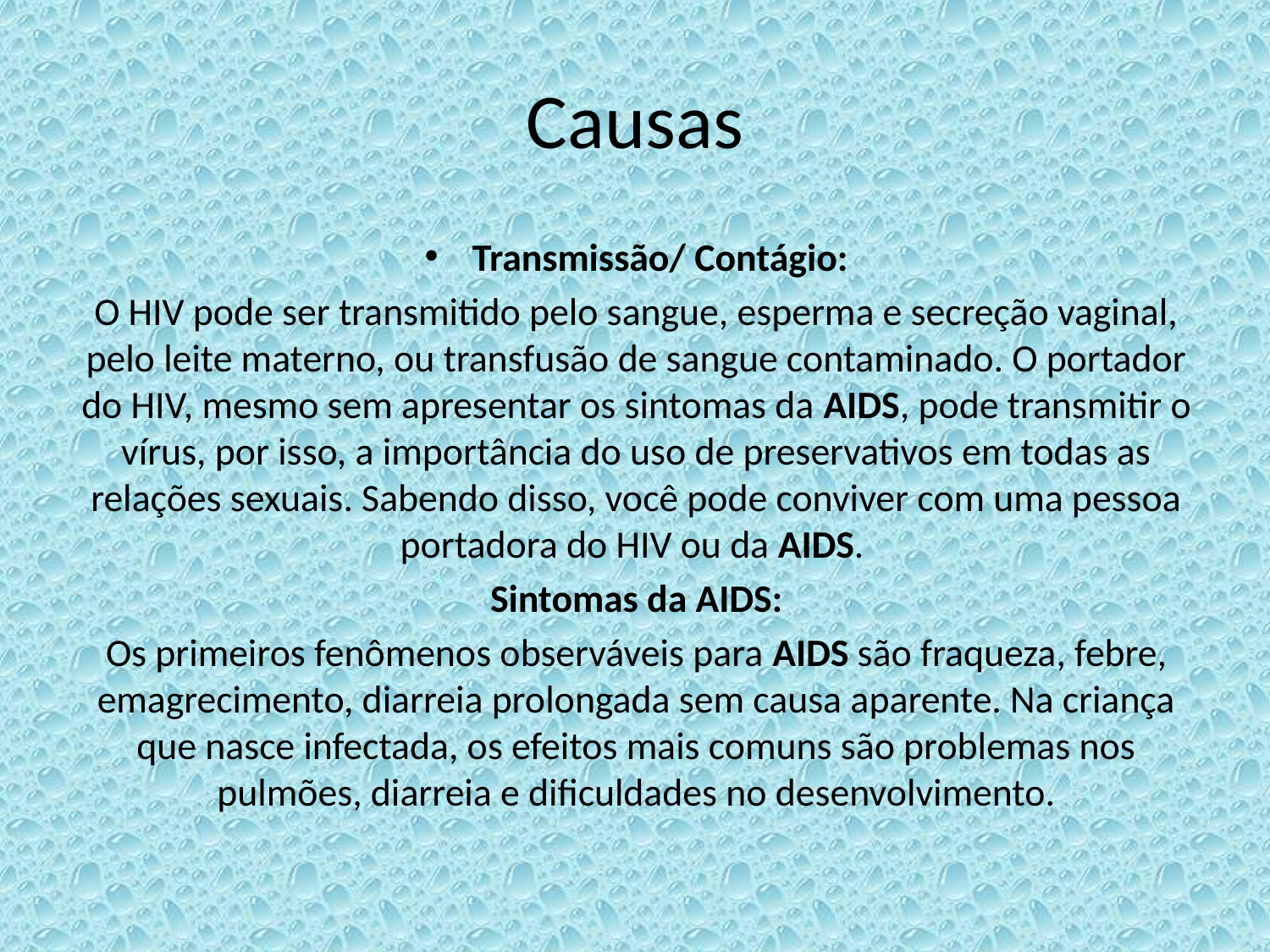

# Causas
Transmissão/ Contágio:
O HIV pode ser transmitido pelo sangue, esperma e secreção vaginal, pelo leite materno, ou transfusão de sangue contaminado. O portador do HIV, mesmo sem apresentar os sintomas da AIDS, pode transmitir o vírus, por isso, a importância do uso de preservativos em todas as relações sexuais. Sabendo disso, você pode conviver com uma pessoa portadora do HIV ou da AIDS.
Sintomas da AIDS:
Os primeiros fenômenos observáveis para AIDS são fraqueza, febre, emagrecimento, diarreia prolongada sem causa aparente. Na criança que nasce infectada, os efeitos mais comuns são problemas nos pulmões, diarreia e dificuldades no desenvolvimento.